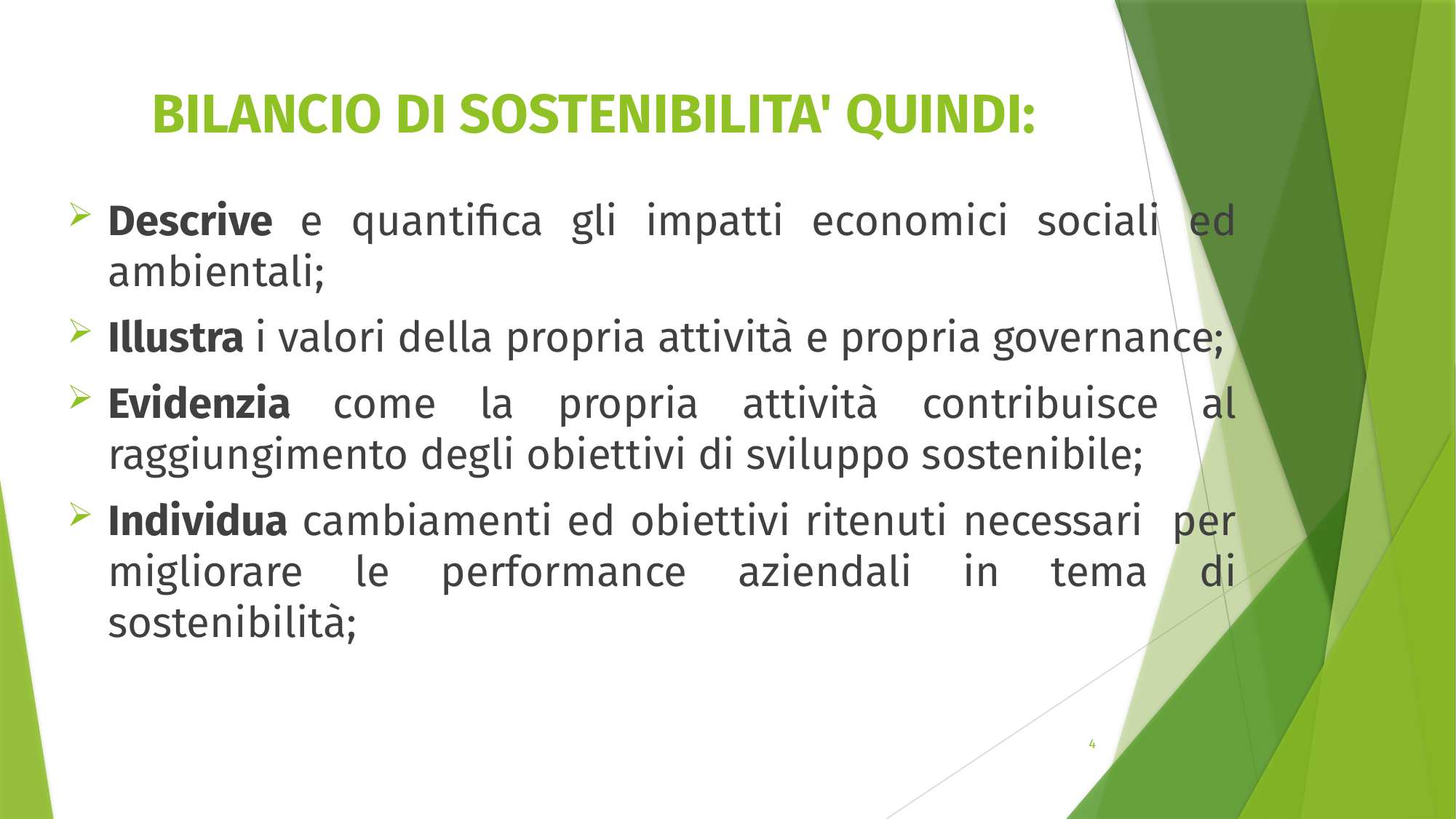

# BILANCIO DI SOSTENIBILITA' QUINDI:
Descrive e quantifica gli impatti economici sociali ed ambientali;
Illustra i valori della propria attività e propria governance;
Evidenzia come la propria attività contribuisce al raggiungimento degli obiettivi di sviluppo sostenibile;
Individua cambiamenti ed obiettivi ritenuti necessari  per migliorare le performance aziendali in tema di sostenibilità;
4